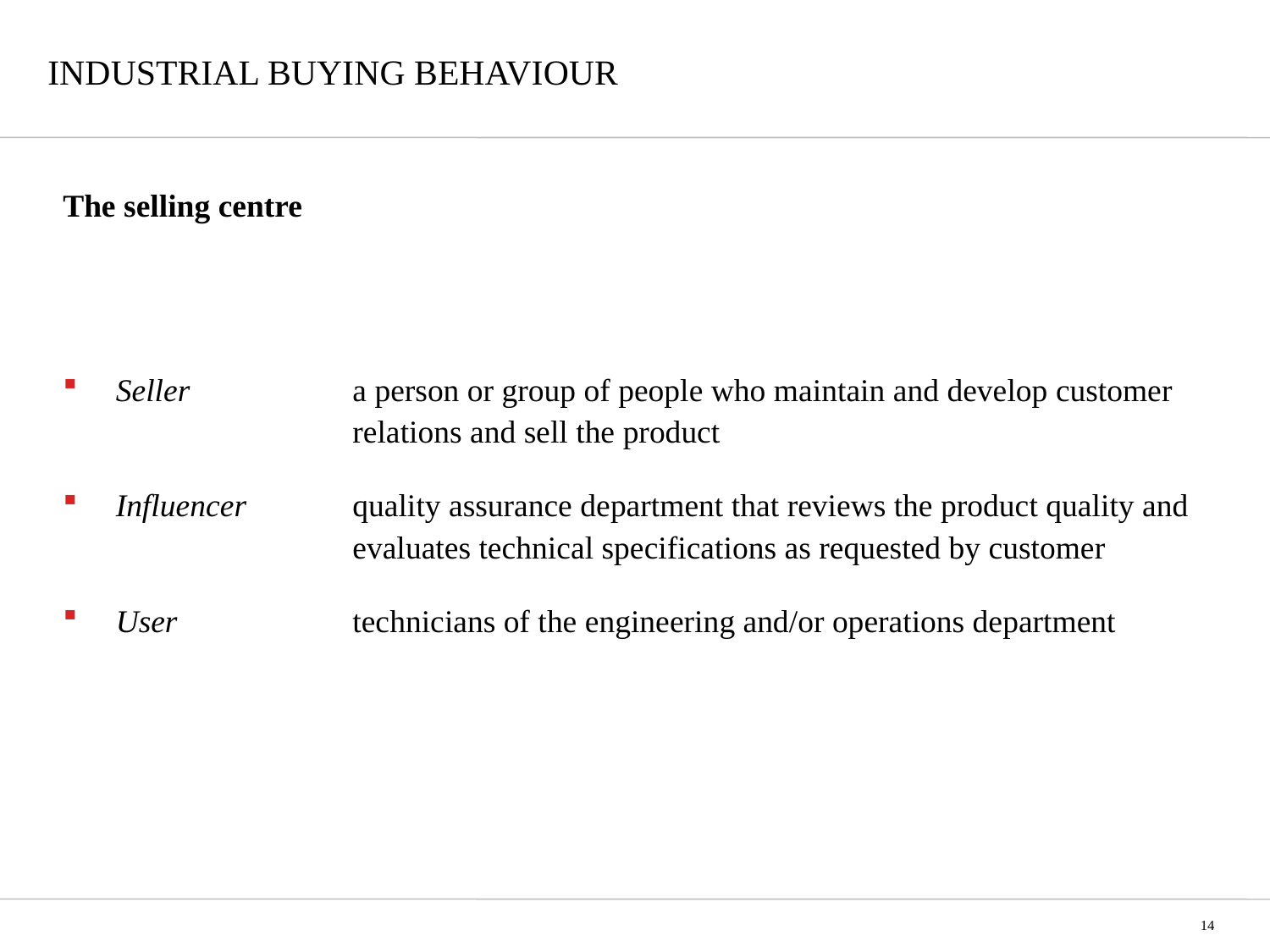

# INDUSTRIAL BUYING BEHAVIOUR
The selling centre

Seller  	a person or group of people who maintain and develop customer 	relations and sell the product
Influencer  	quality assurance department that reviews the product quality and 	evaluates technical specifications as requested by customer
User  	technicians of the engineering and/or operations department